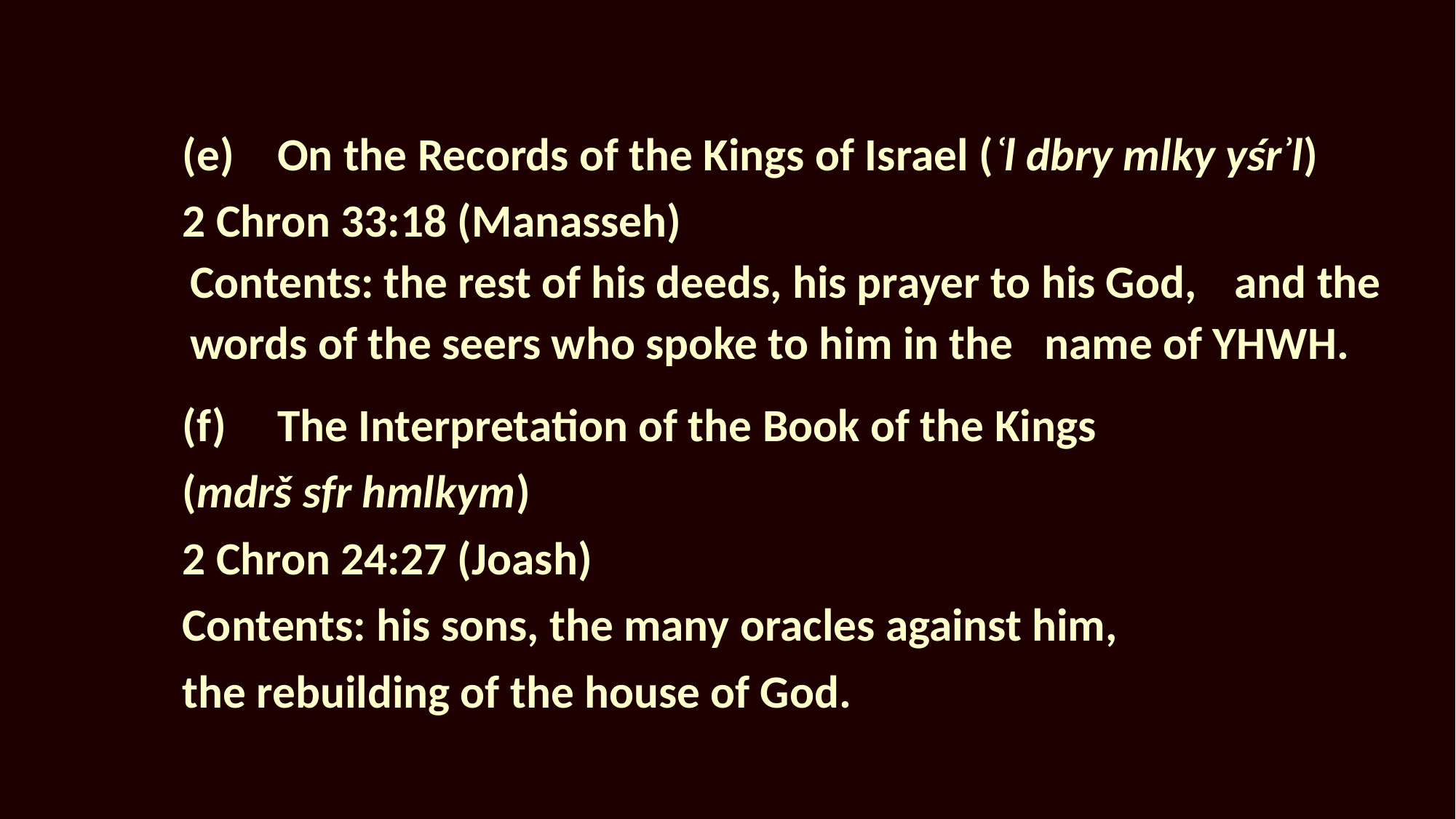

(e)	On the Records of the Kings of Israel (ʿl dbry mlky yśrʾl)
						2 Chron 33:18 (Manasseh)
		Contents: the rest of his deeds, his prayer to his God, 		and the words of the seers who spoke to him in the 		name of YHWH.
			(f)		The Interpretation of the Book of the Kings
						(mdrš sfr hmlkym)
						2 Chron 24:27 (Joash)
						Contents: his sons, the many oracles against him,
						the rebuilding of the house of God.